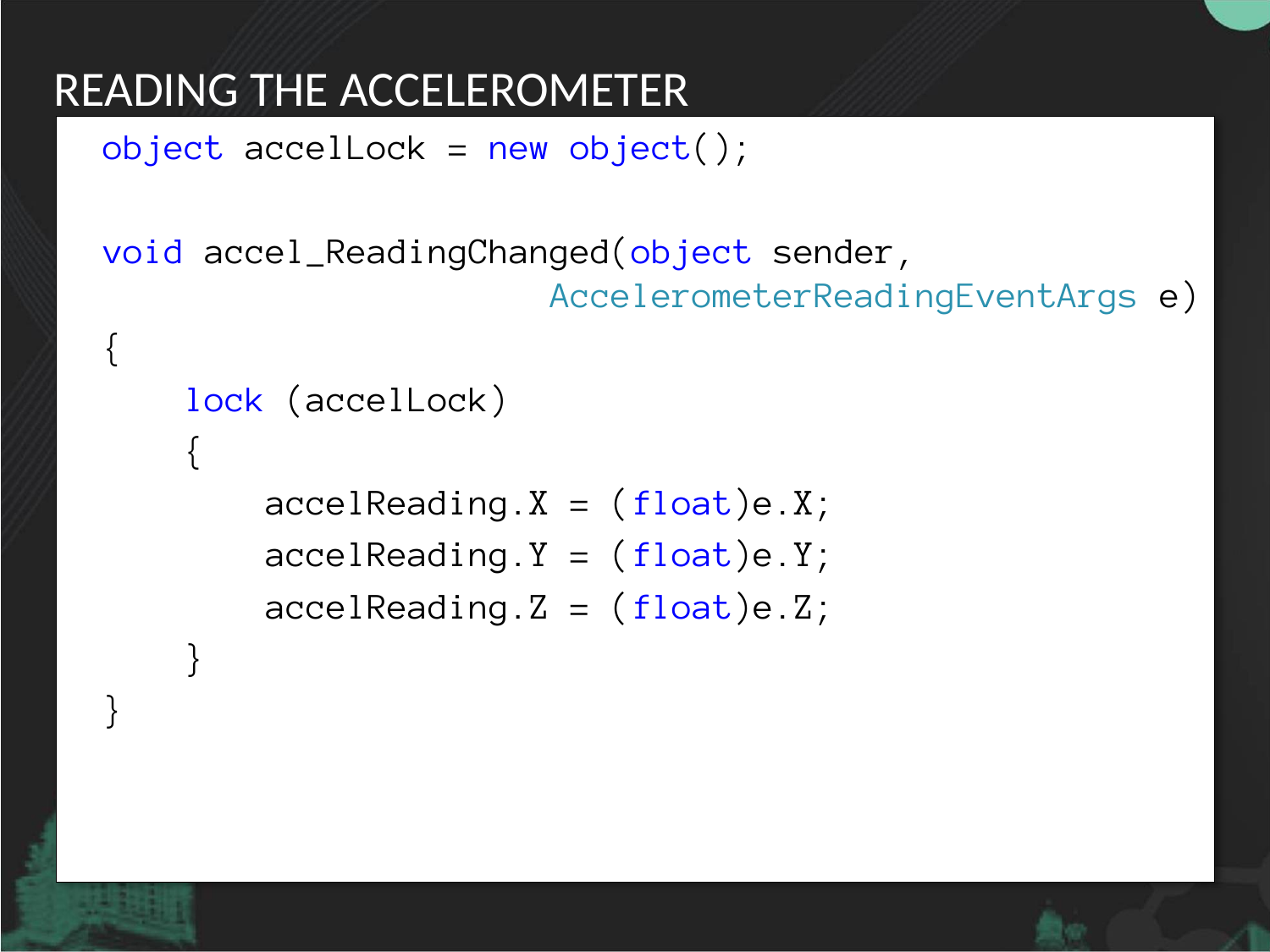

# Reading The Accelerometer
object accelLock = new object();

void accel_ReadingChanged(object sender,
                      AccelerometerReadingEventArgs e)
{
    lock (accelLock)
    {
        accelReading.X = (float)e.X;
        accelReading.Y = (float)e.Y;
        accelReading.Z = (float)e.Z;
    }
}